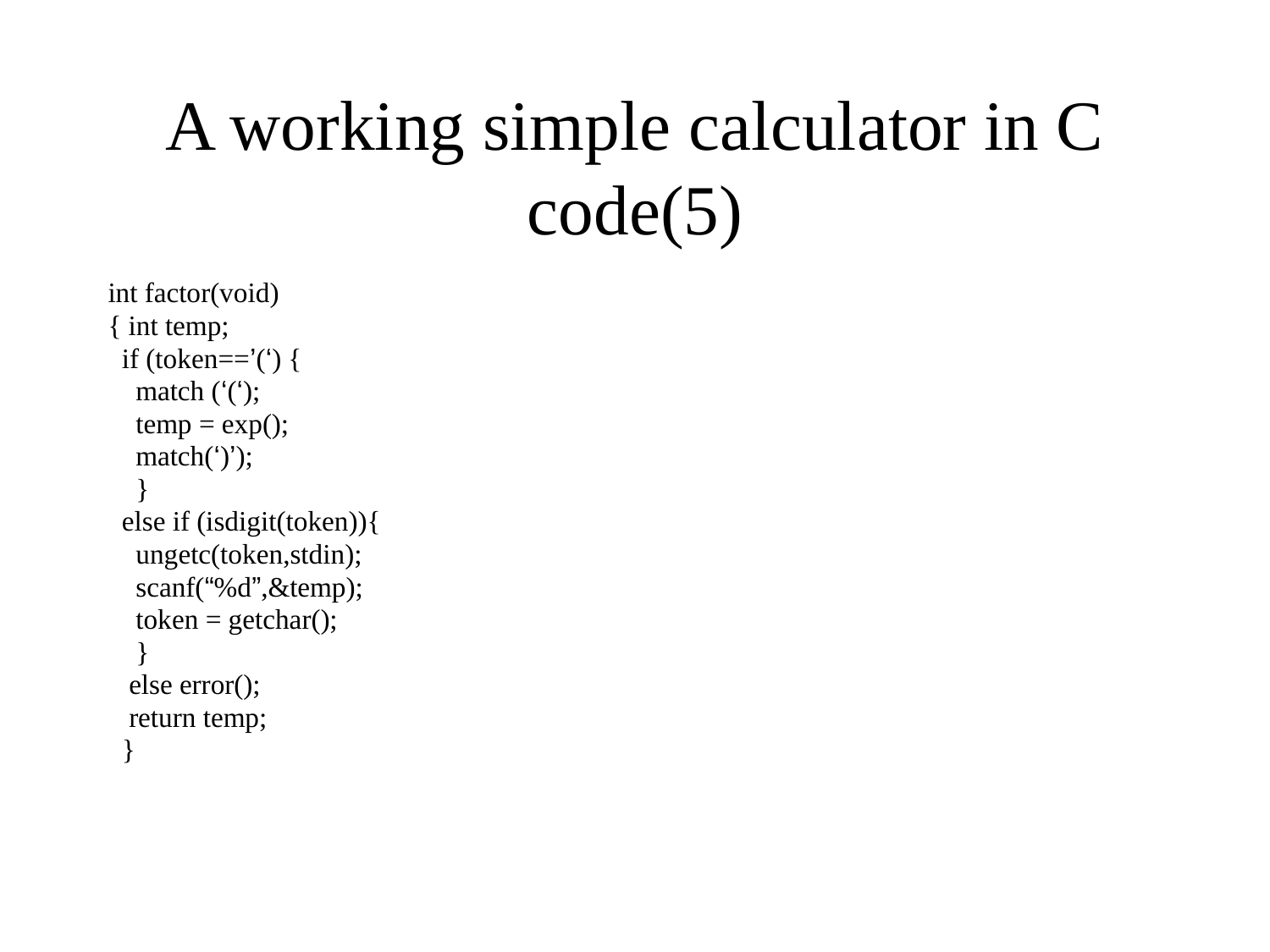

# A working simple calculator in C code(5)
int factor(void)
{ int temp;
  if (token==’(‘) {
    match (‘(‘);
    temp = exp();
    match(‘)’);
    }
  else if (isdigit(token)){
    ungetc(token,stdin);
    scanf(“%d”,&temp);
    token = getchar();
    }
   else error();
   return temp;
  }